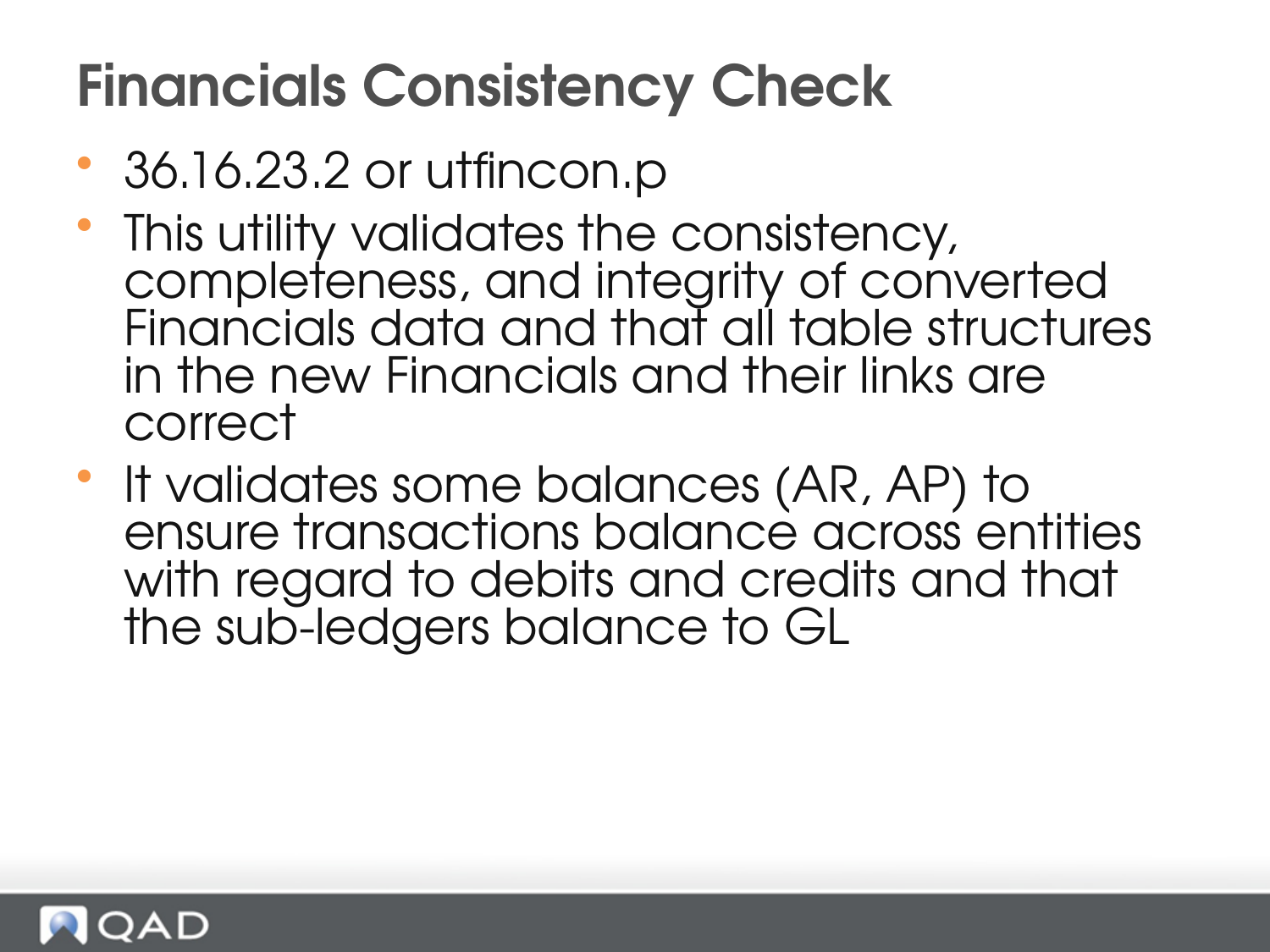

# Financials Consistency Check

36.16.23.2 or utfincon.p
This utility validates the consistency, completeness, and integrity of converted Financials data and that all table structures in the new Financials and their links are correct
It validates some balances (AR, AP) to ensure transactions balance across entities with regard to debits and credits and that the sub-ledgers balance to GL